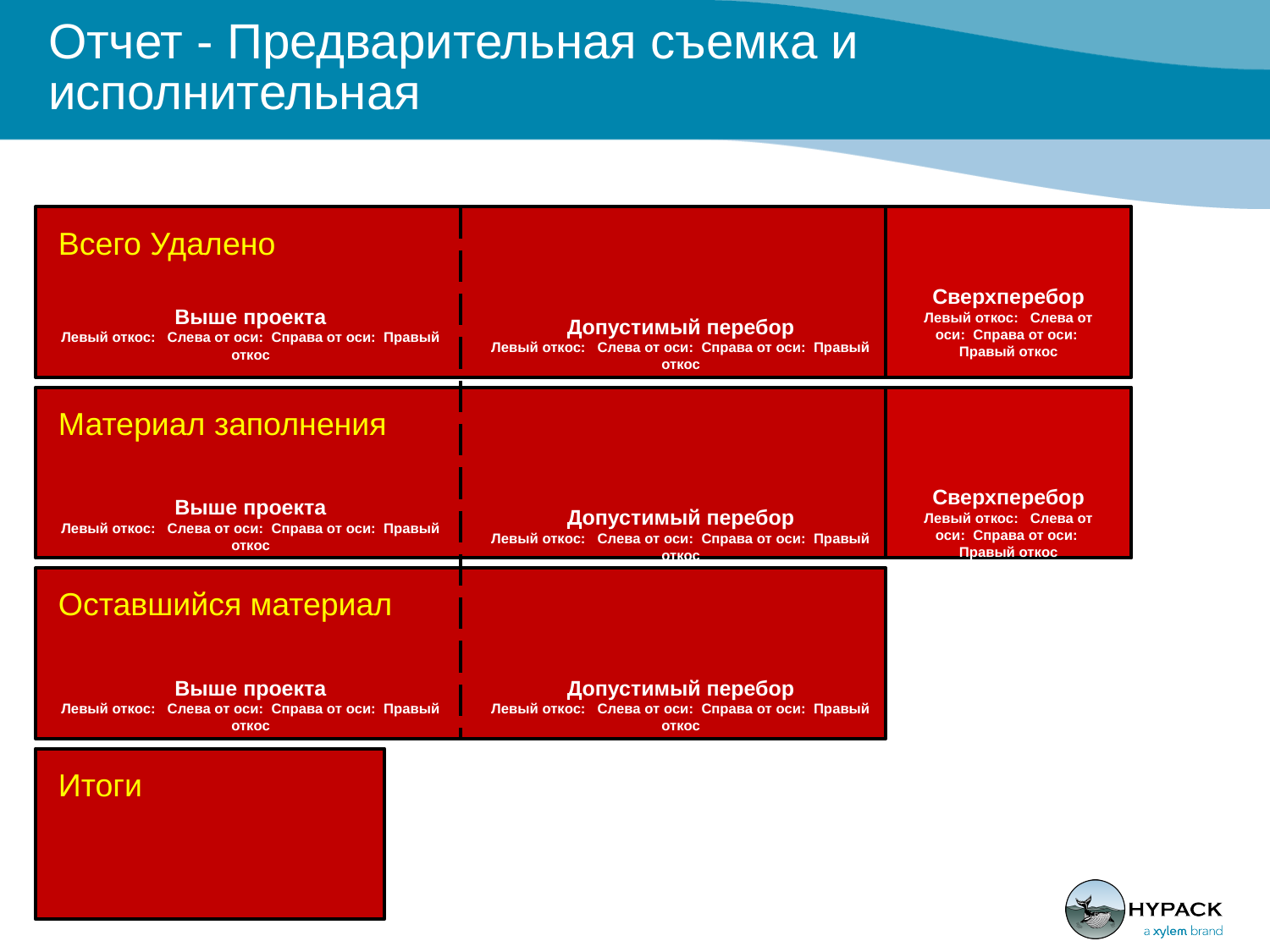

# Отчет - Предварительная съемка и исполнительная

Всего Удалено
Сверхперебор
Левый откос:   Слева от оси:  Справа от оси:  Правый откос
Выше проекта
Левый откос:   Слева от оси:  Справа от оси:  Правый откос
Допустимый перебор
Левый откос:   Слева от оси:  Справа от оси:  Правый откос

Материал заполнения
Сверхперебор
Левый откос:   Слева от оси:  Справа от оси:  Правый откос
Выше проекта
Левый откос:   Слева от оси:  Справа от оси:  Правый откос
Допустимый перебор
Левый откос:   Слева от оси:  Справа от оси:  Правый откос

Оставшийся материал
Выше проекта
Левый откос:   Слева от оси:  Справа от оси:  Правый откос
Допустимый перебор
Левый откос:   Слева от оси:  Справа от оси:  Правый откос

Итоги